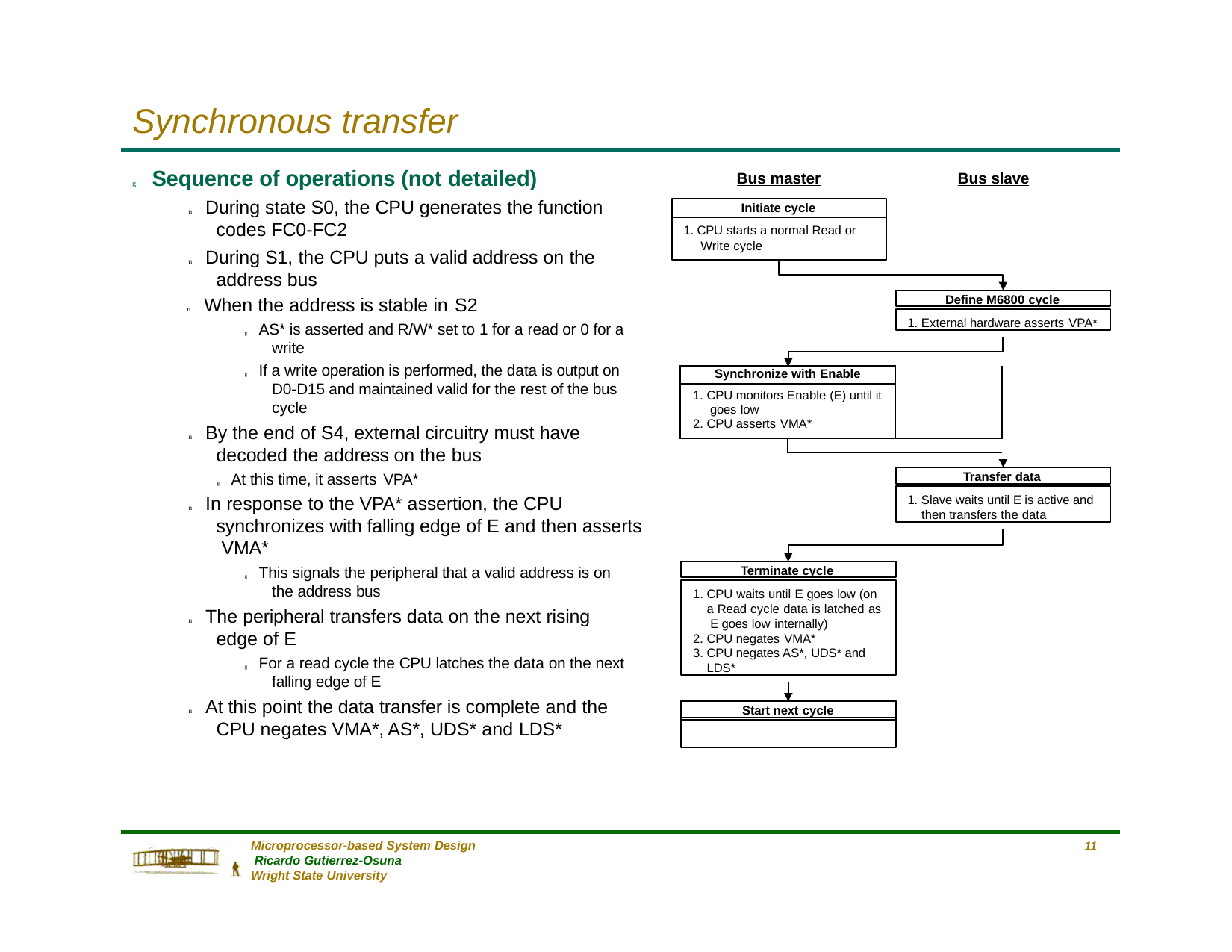

# Synchronous transfer
g Sequence of operations (not detailed)
Bus master
Bus slave
n During state S0, the CPU generates the function  codes FC0-FC2
n During S1, the CPU puts a valid address on the  address bus
n When the address is stable in S2
g AS* is asserted and R/W* set to 1 for a read or 0 for a  write
g If a write operation is performed, the data is output on  D0-D15 and maintained valid for the rest of the bus  cycle
n By the end of S4, external circuitry must have  decoded the address on the bus
g At this time, it asserts VPA*
n In response to the VPA* assertion, the CPU  synchronizes with falling edge of E and then asserts  VMA*
g This signals the peripheral that a valid address is on  the address bus
n The peripheral transfers data on the next rising  edge of E
g For a read cycle the CPU latches the data on the next  falling edge of E
n At this point the data transfer is complete and the  CPU negates VMA*, AS*, UDS* and LDS*
Initiate cycle

1. CPU starts a normal Read or  Write cycle

Define M6800 cycle
1. External hardware asserts VPA*

| Synchronize with Enable |  |  |
| --- | --- | --- |
| CPU monitors Enable (E) until it goes low CPU asserts VMA\* |  |  |
|  |  |  |

Transfer data
1. Slave waits until E is active and  then transfers the data

Terminate cycle
CPU waits until E goes low (on  a Read cycle data is latched as  E goes low internally)
CPU negates VMA*
CPU negates AS*, UDS* and  LDS*

Start next cycle

Microprocessor-based System Design  Ricardo Gutierrez-Osuna
Wright State University
11